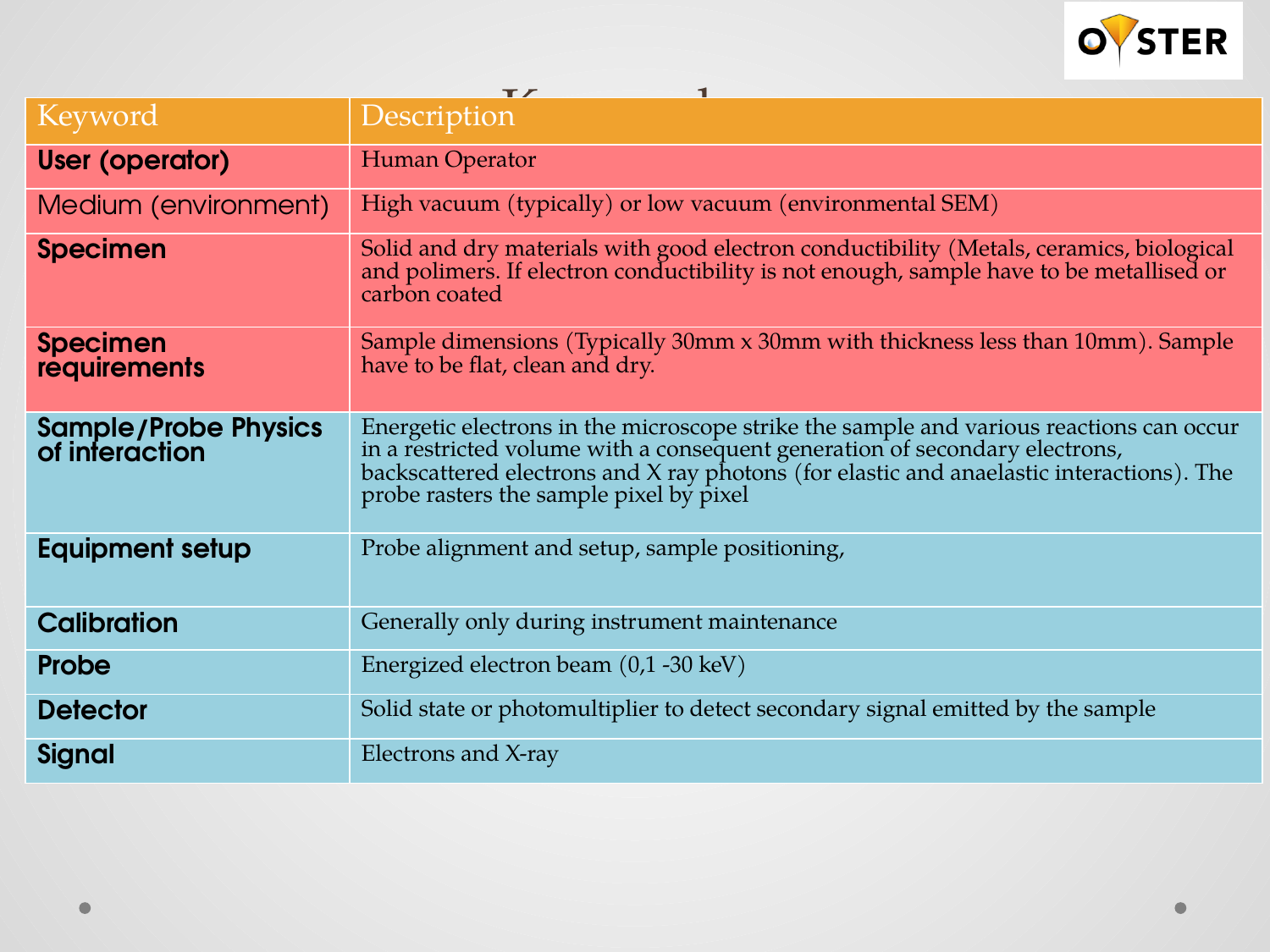

# Keywords
| Keyword | Description |
| --- | --- |
| User (operator) | Human Operator |
| Medium (environment) | High vacuum (typically) or low vacuum (environmental SEM) |
| Specimen | Solid and dry materials with good electron conductibility (Metals, ceramics, biological and polimers. If electron conductibility is not enough, sample have to be metallised or carbon coated |
| Specimen requirements | Sample dimensions (Typically 30mm x 30mm with thickness less than 10mm). Sample have to be flat, clean and dry. |
| Sample/Probe Physics of interaction | Energetic electrons in the microscope strike the sample and various reactions can occur in a restricted volume with a consequent generation of secondary electrons, backscattered electrons and X ray photons (for elastic and anaelastic interactions). The probe rasters the sample pixel by pixel |
| Equipment setup | Probe alignment and setup, sample positioning, |
| Calibration | Generally only during instrument maintenance |
| Probe | Energized electron beam (0,1 -30 keV) |
| Detector | Solid state or photomultiplier to detect secondary signal emitted by the sample |
| Signal | Electrons and X-ray |